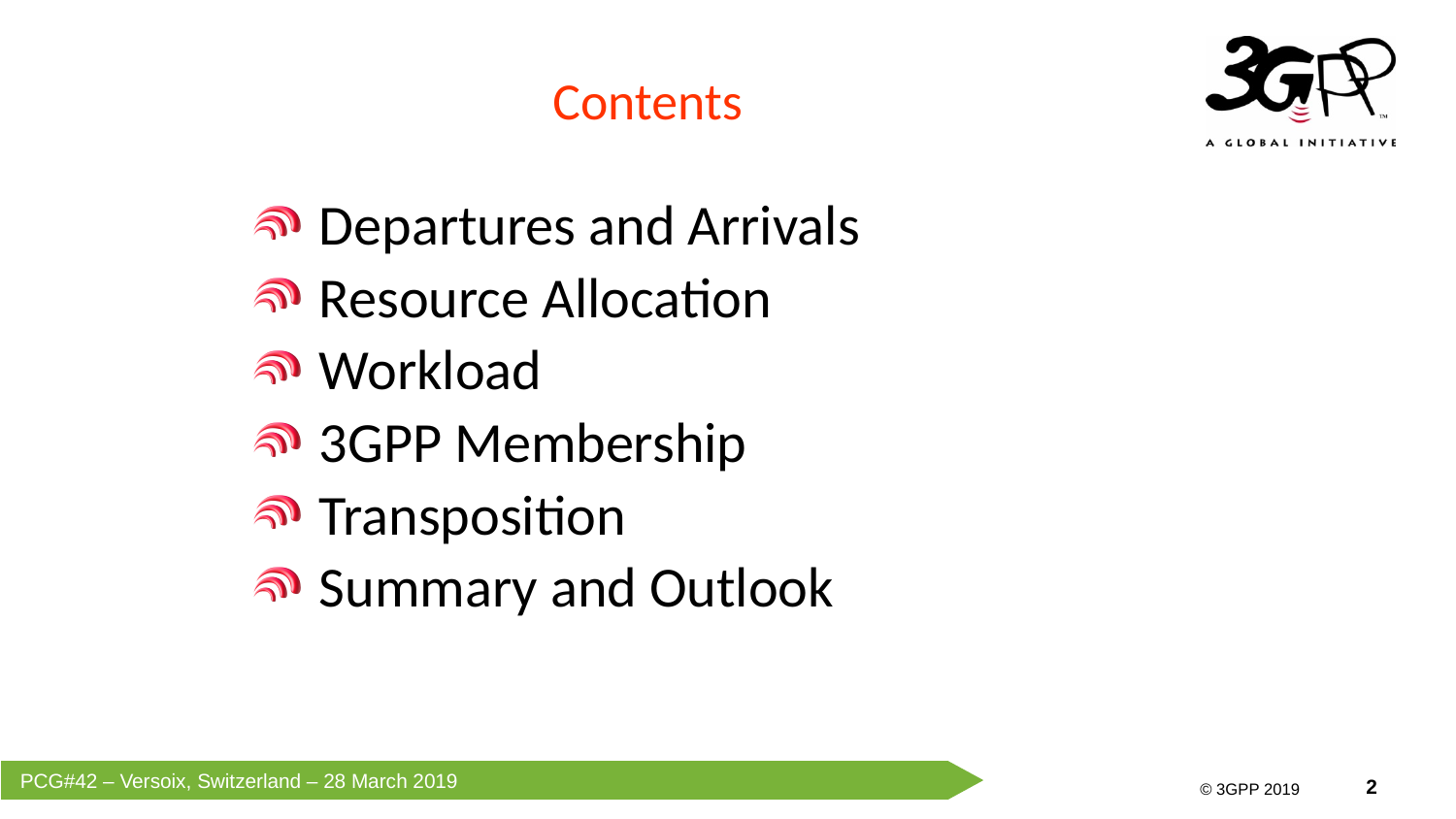

# Contents
 Departures and Arrivals
 Resource Allocation
 Workload
 3GPP Membership
 Transposition
 Summary and Outlook